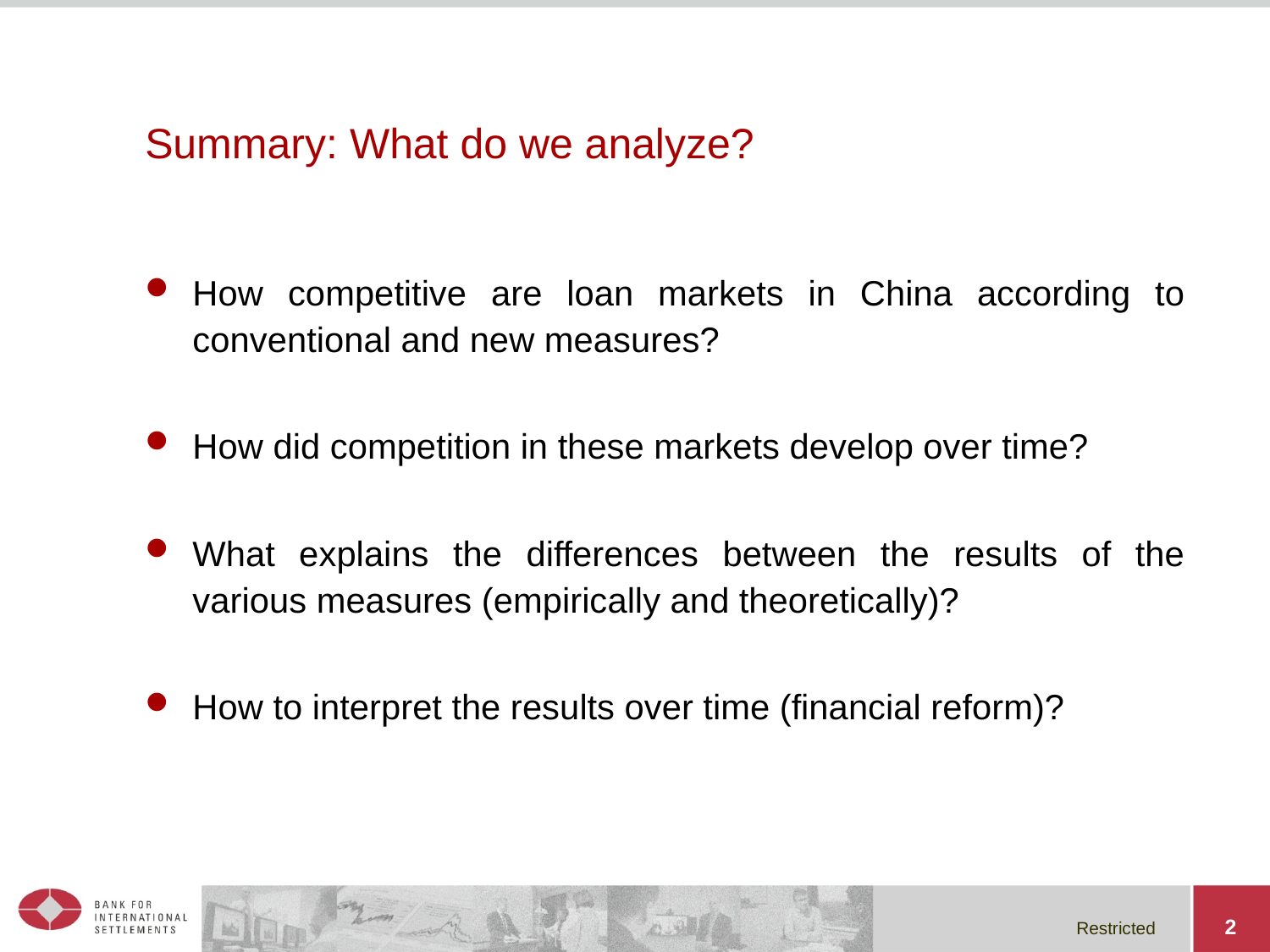

# Summary: What do we analyze?
How competitive are loan markets in China according to conventional and new measures?

How did competition in these markets develop over time?

What explains the differences between the results of the various measures (empirically and theoretically)?

How to interpret the results over time (financial reform)?

2